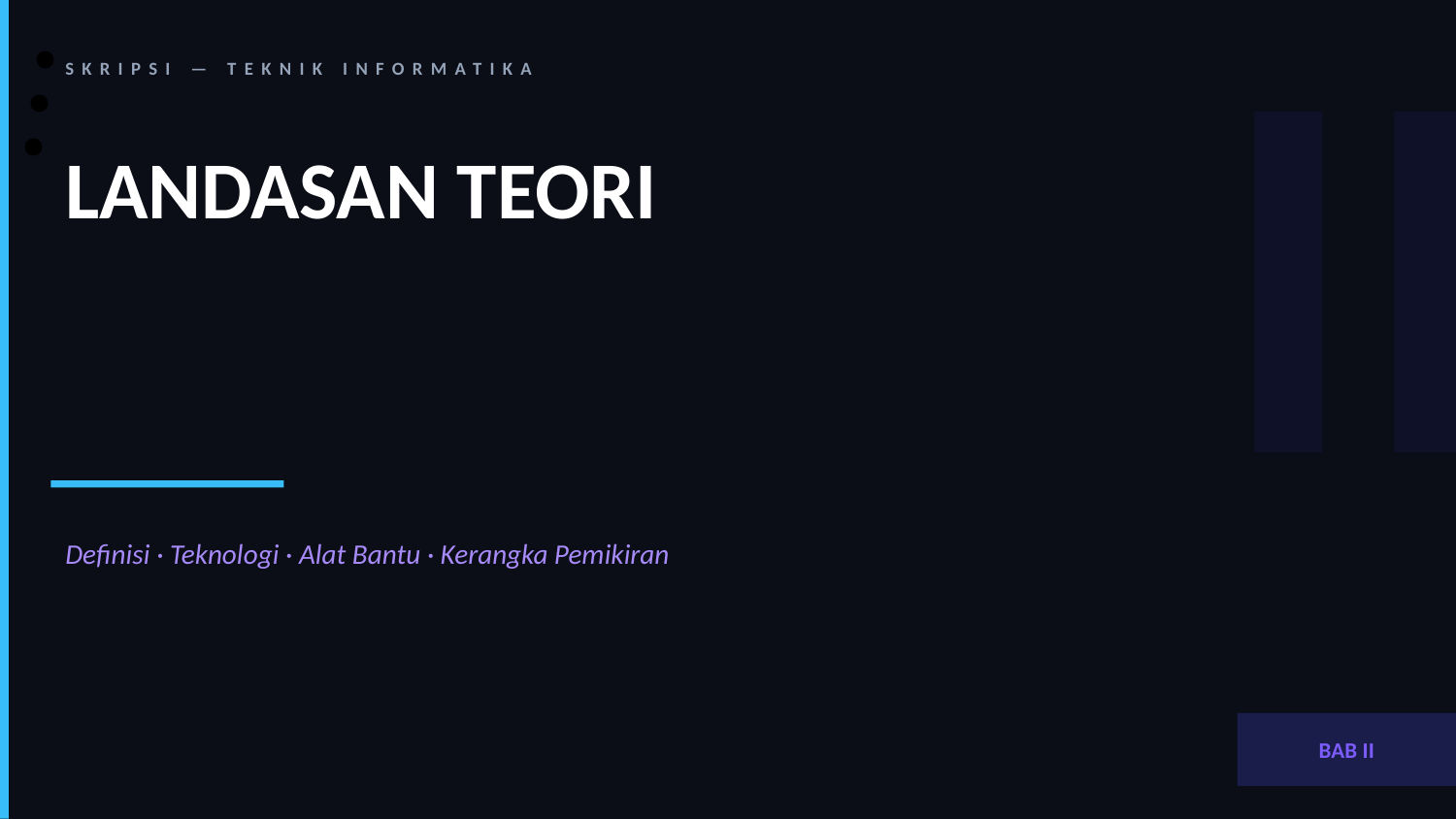

II
SKRIPSI — TEKNIK INFORMATIKA

LANDASAN TEORI

Definisi · Teknologi · Alat Bantu · Kerangka Pemikiran

BAB II